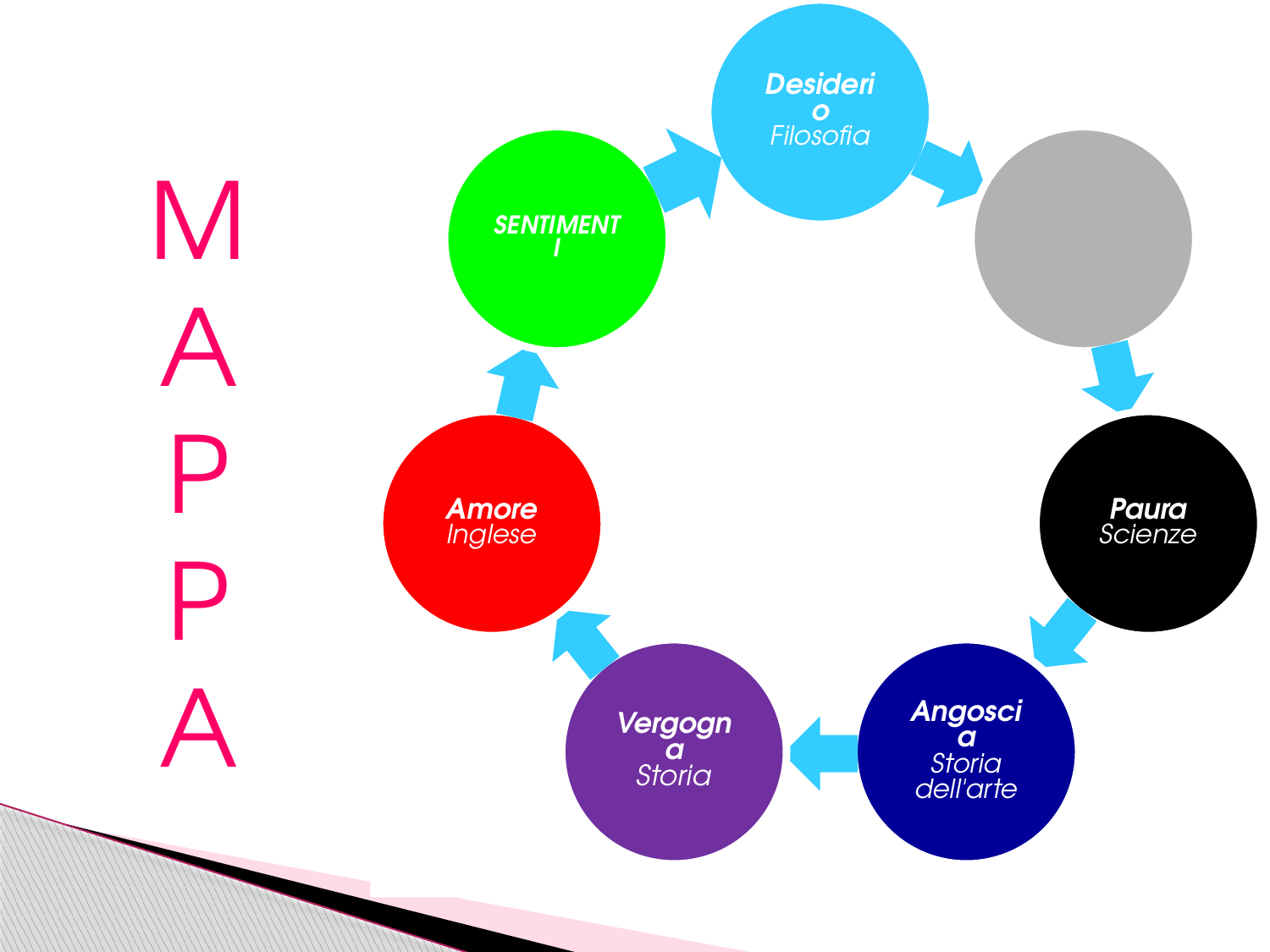

Desiderio
Filosofia
Paura
Scienze
Angoscia
Storia dell'arte
Vergogna
Storia
Amore
Inglese
SENTIMENTI

M
A
P
P
A